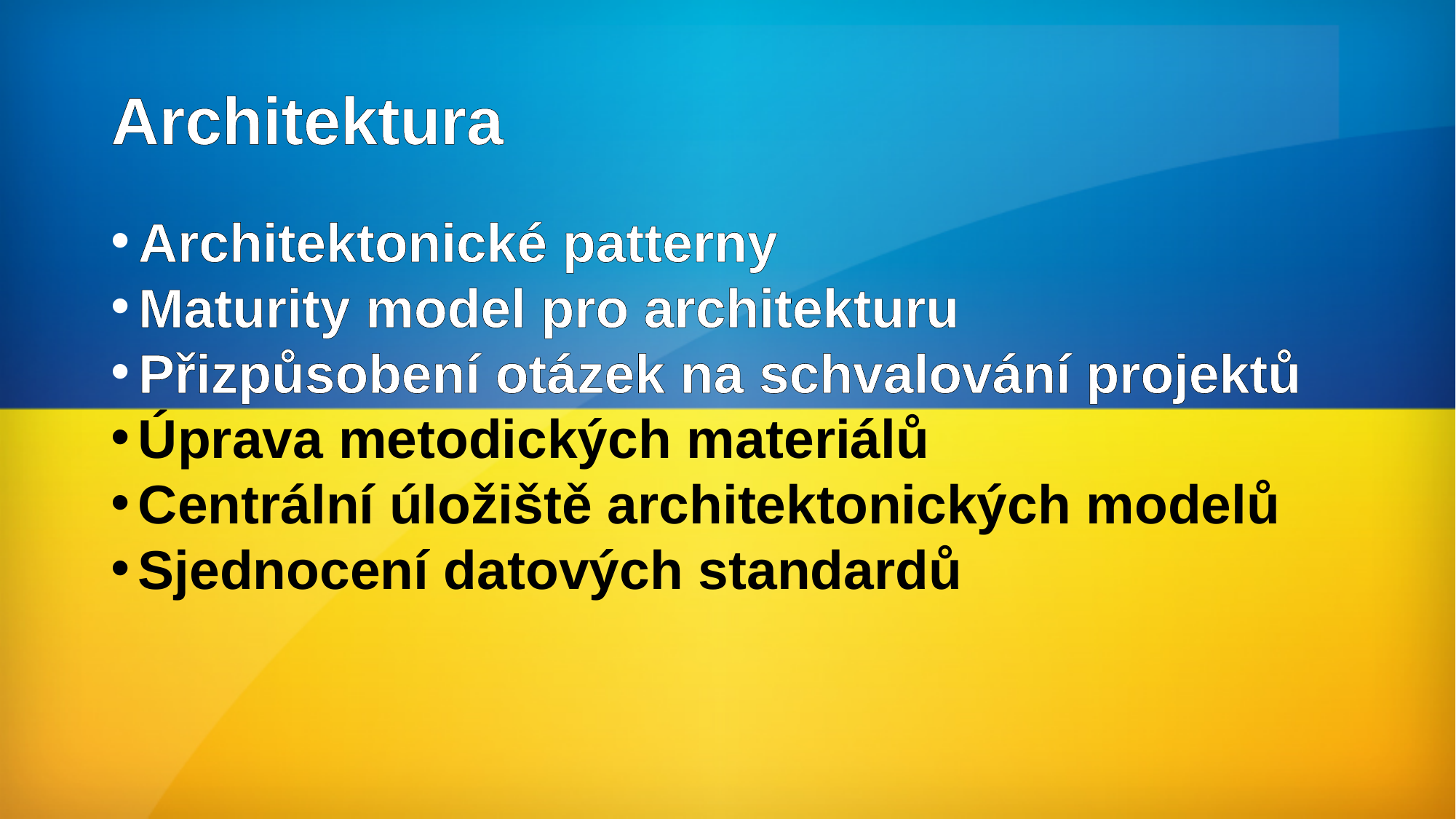

# Architektura
Architektonické patterny
Maturity model pro architekturu
Přizpůsobení otázek na schvalování projektů
Úprava metodických materiálů
Centrální úložiště architektonických modelů
Sjednocení datových standardů